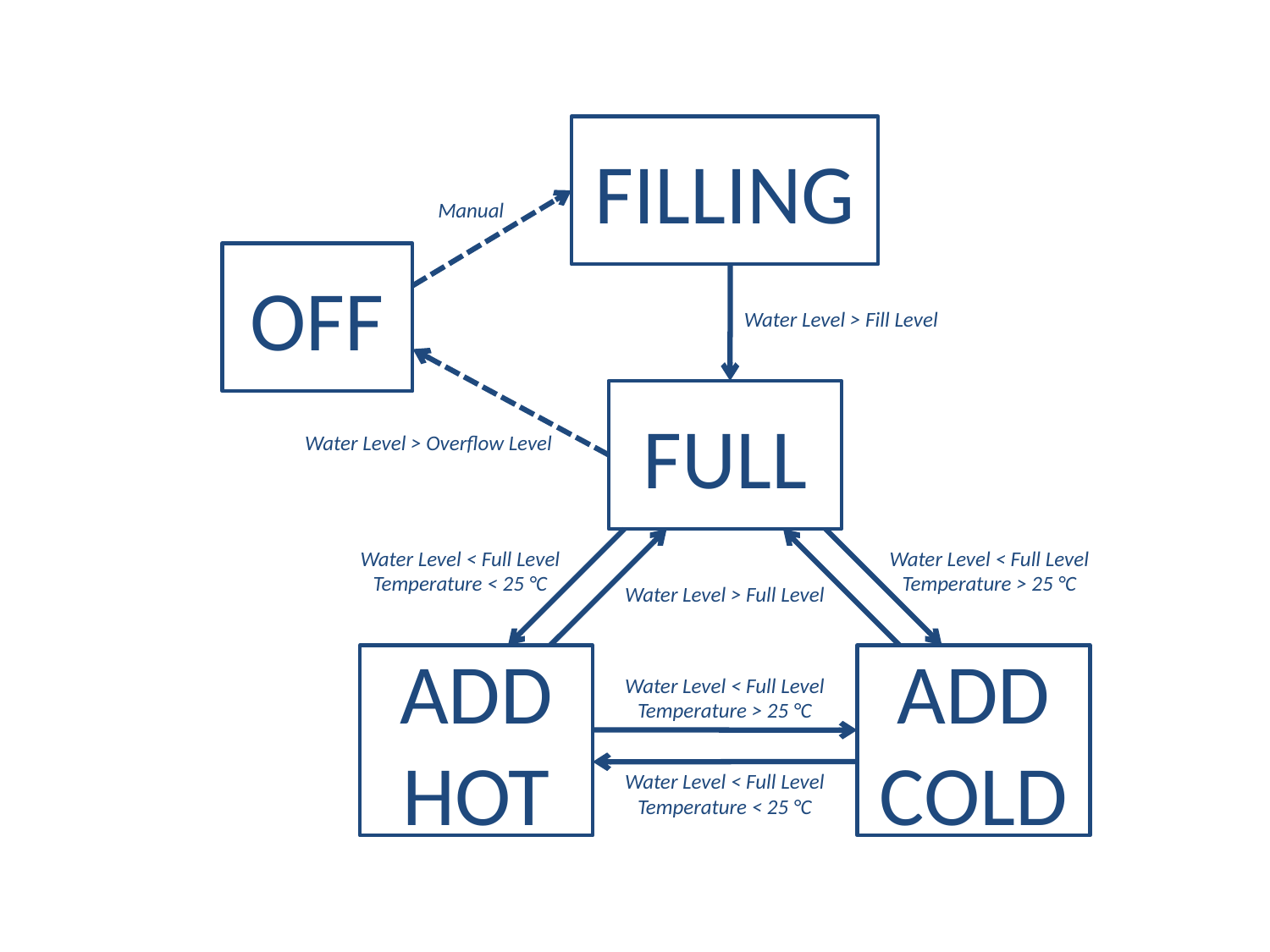

FILLING
Manual
OFF
Water Level > Fill Level
FULL
Water Level > Overflow Level
Water Level < Full Level
Temperature < 25 °C
Water Level < Full Level
Temperature > 25 °C
Water Level > Full Level
ADD HOT
ADD COLD
Water Level < Full Level
Temperature > 25 °C
Water Level < Full Level
Temperature < 25 °C